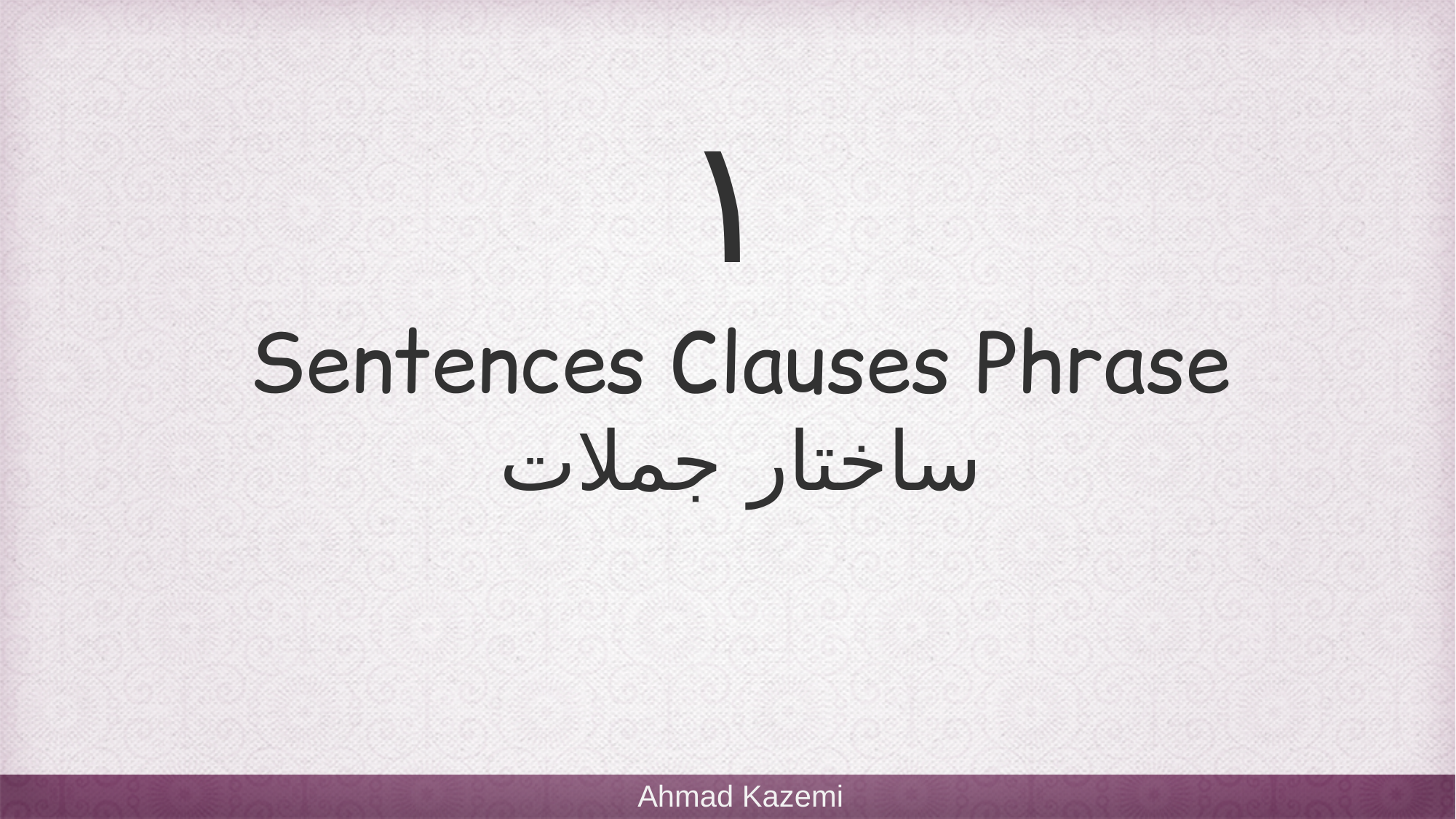

۱
Sentences Clauses Phrase
ساختار جملات
Ahmad Kazemi